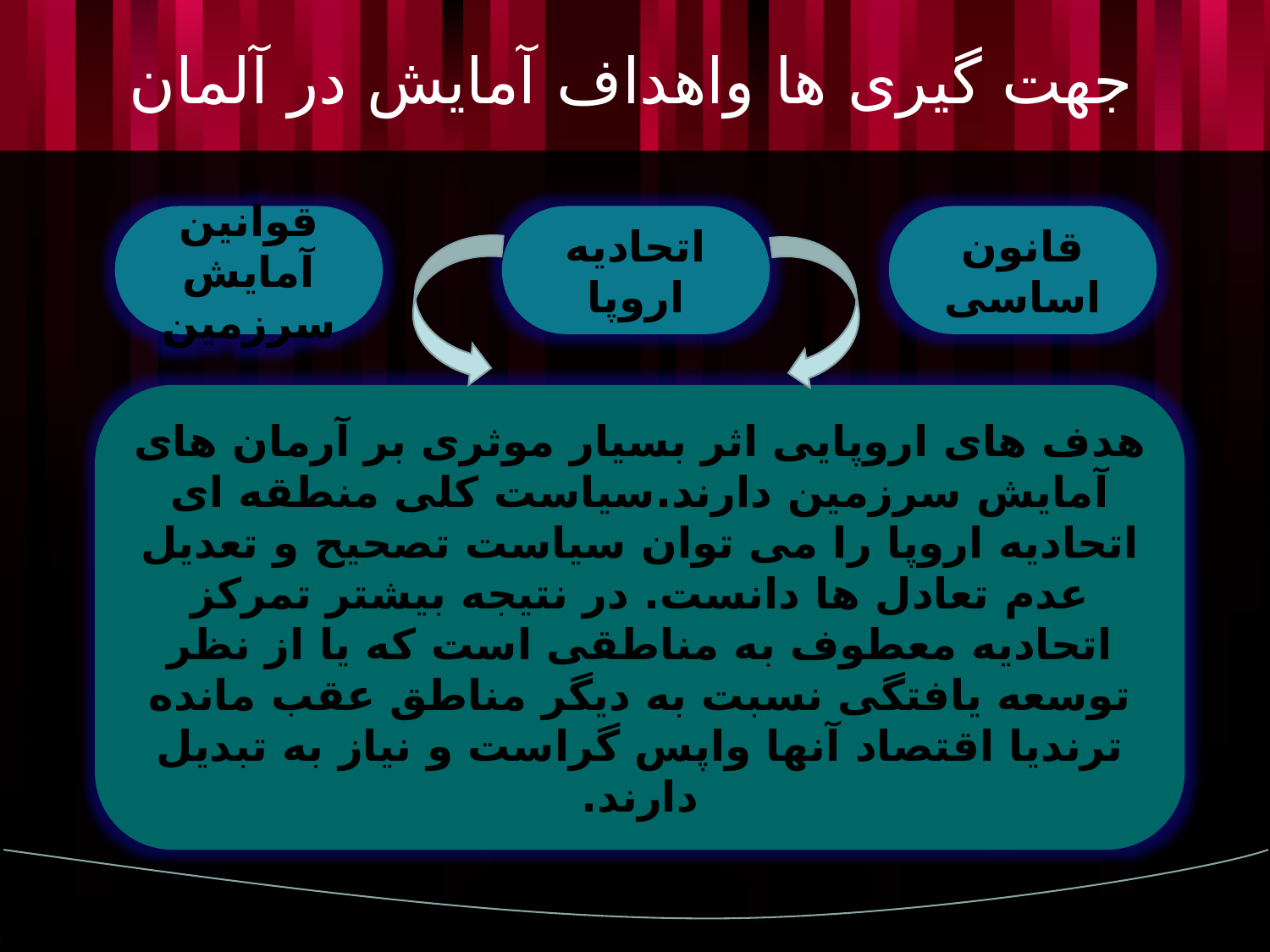

# جهت گیری ها واهداف آمایش در آلمان
قوانین آمایش سرزمین
قانون اساسی
اتحادیه اروپا

هدف های اروپایی اثر بسیار موثری بر آرمان های آمایش سرزمین دارند.سیاست کلی منطقه ای اتحادیه اروپا را می توان سیاست تصحیح و تعدیل عدم تعادل ها دانست. در نتیجه بیشتر تمرکز اتحادیه معطوف به مناطقی است که یا از نظر توسعه یافتگی نسبت به دیگر مناطق عقب مانده ترندیا اقتصاد آنها واپس گراست و نیاز به تبدیل دارند.